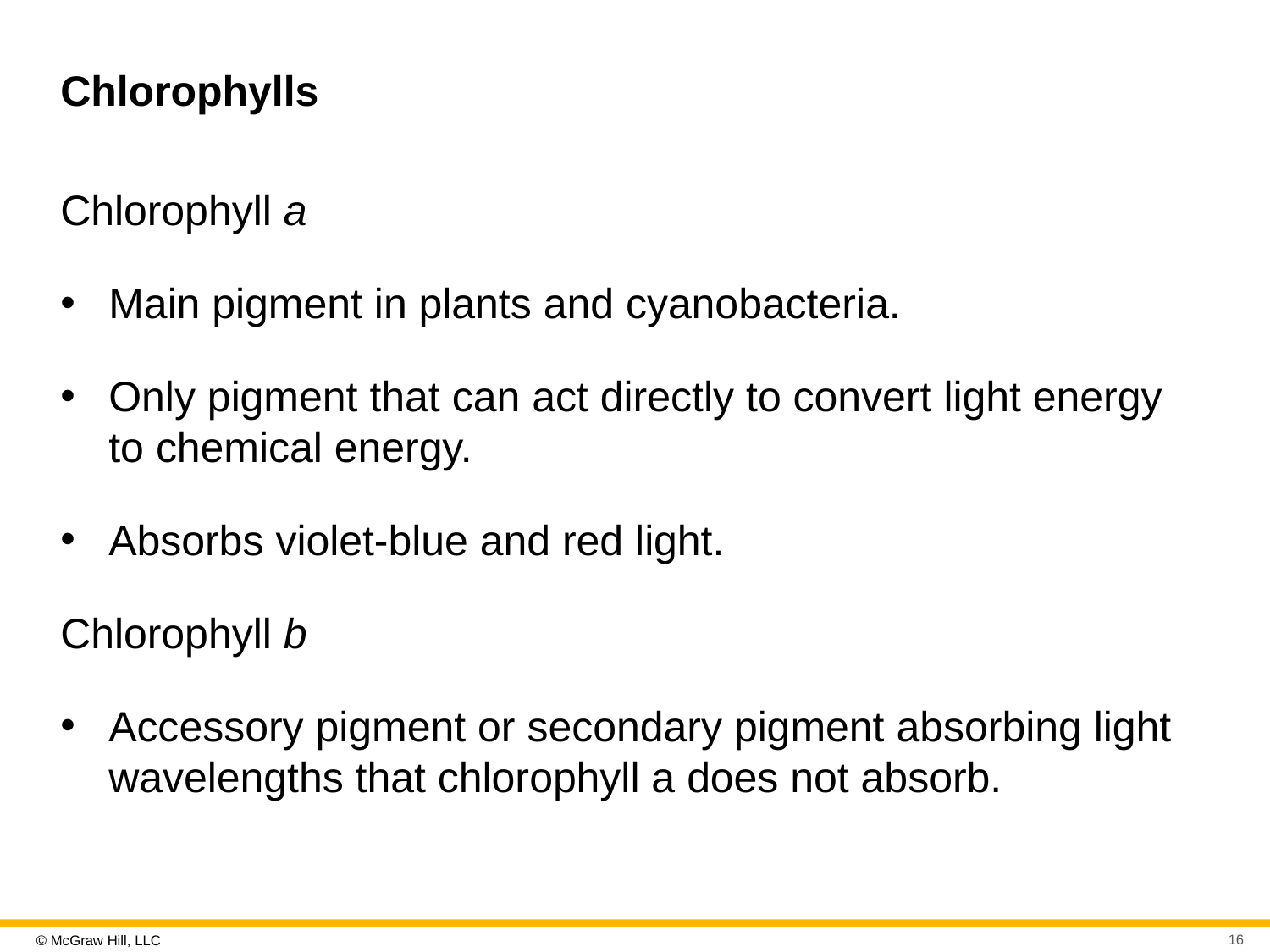

# Chlorophylls
Chlorophyll a
Main pigment in plants and cyanobacteria.
Only pigment that can act directly to convert light energy to chemical energy.
Absorbs violet-blue and red light.
Chlorophyll b
Accessory pigment or secondary pigment absorbing light wavelengths that chlorophyll a does not absorb.
16